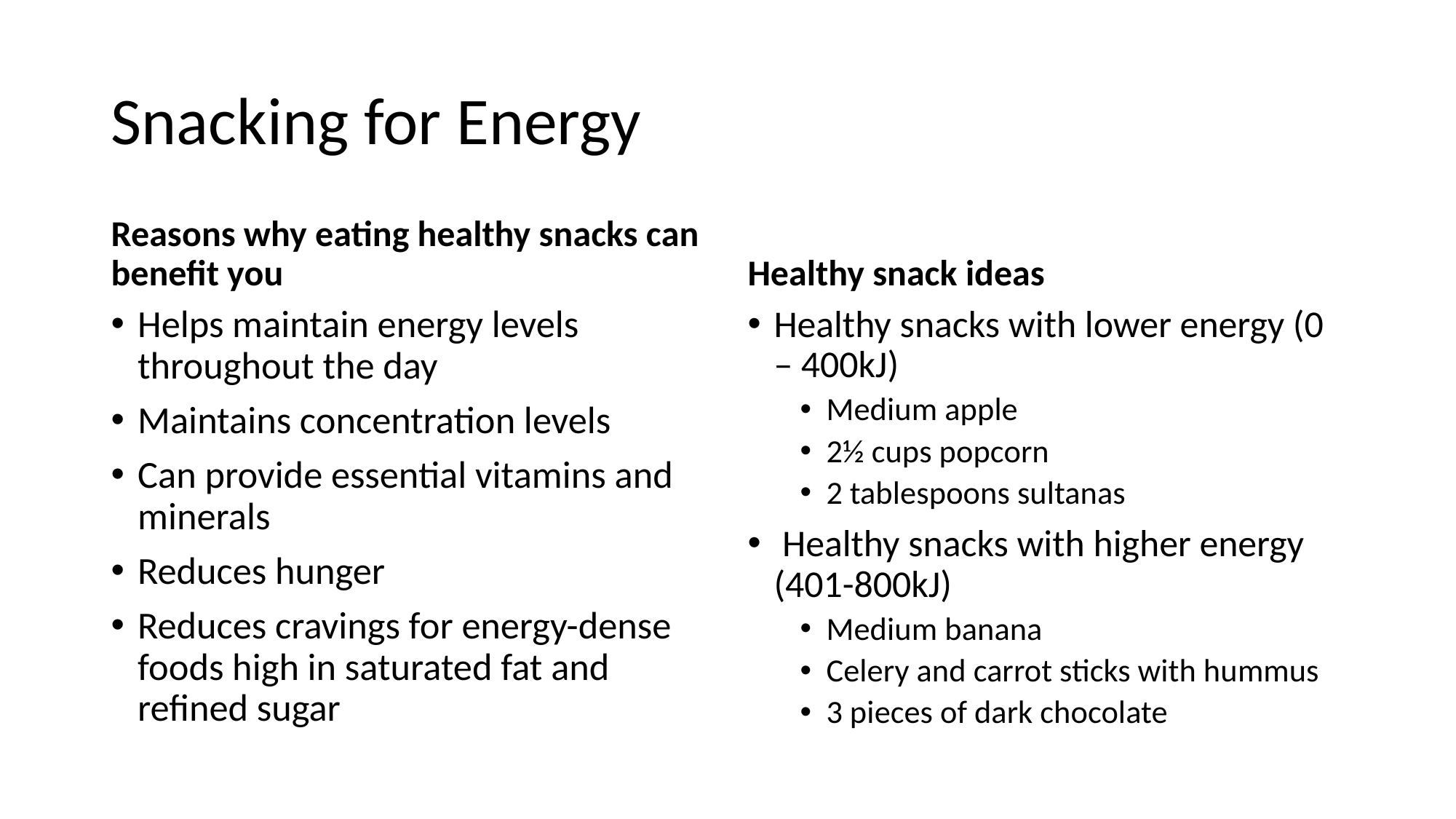

# Snacking for Energy
Reasons why eating healthy snacks can benefit you
Healthy snack ideas
Helps maintain energy levels throughout the day
Maintains concentration levels
Can provide essential vitamins and minerals
Reduces hunger
Reduces cravings for energy-dense foods high in saturated fat and refined sugar

Healthy snacks with lower energy (0 – 400kJ)
Medium apple
2½ cups popcorn
2 tablespoons sultanas
 Healthy snacks with higher energy (401-800kJ)
Medium banana
Celery and carrot sticks with hummus
3 pieces of dark chocolate